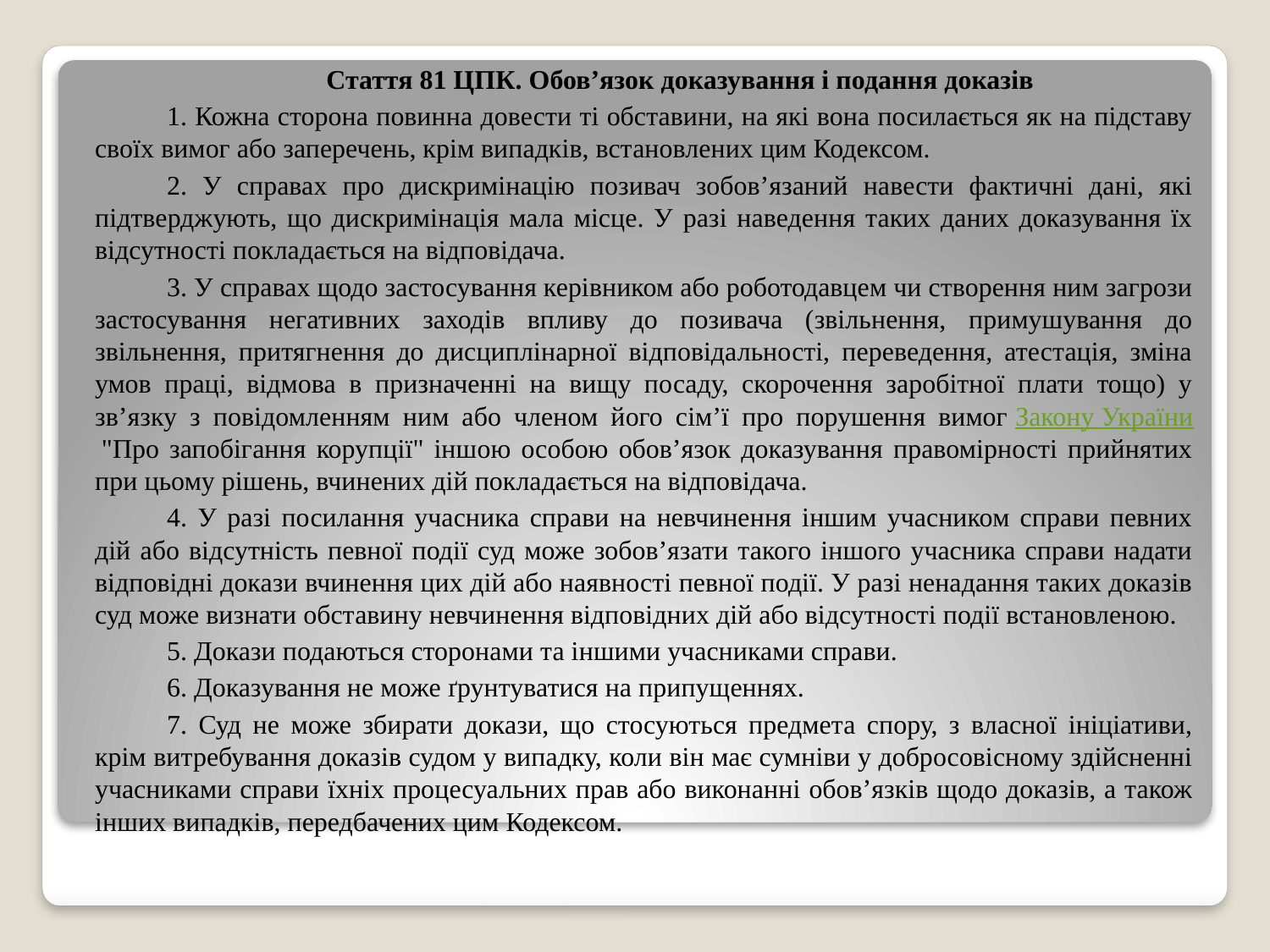

Стаття 81 ЦПК. Обов’язок доказування і подання доказів
1. Кожна сторона повинна довести ті обставини, на які вона посилається як на підставу своїх вимог або заперечень, крім випадків, встановлених цим Кодексом.
2. У справах про дискримінацію позивач зобов’язаний навести фактичні дані, які підтверджують, що дискримінація мала місце. У разі наведення таких даних доказування їх відсутності покладається на відповідача.
3. У справах щодо застосування керівником або роботодавцем чи створення ним загрози застосування негативних заходів впливу до позивача (звільнення, примушування до звільнення, притягнення до дисциплінарної відповідальності, переведення, атестація, зміна умов праці, відмова в призначенні на вищу посаду, скорочення заробітної плати тощо) у зв’язку з повідомленням ним або членом його сім’ї про порушення вимог Закону України "Про запобігання корупції" іншою особою обов’язок доказування правомірності прийнятих при цьому рішень, вчинених дій покладається на відповідача.
4. У разі посилання учасника справи на невчинення іншим учасником справи певних дій або відсутність певної події суд може зобов’язати такого іншого учасника справи надати відповідні докази вчинення цих дій або наявності певної події. У разі ненадання таких доказів суд може визнати обставину невчинення відповідних дій або відсутності події встановленою.
5. Докази подаються сторонами та іншими учасниками справи.
6. Доказування не може ґрунтуватися на припущеннях.
7. Суд не може збирати докази, що стосуються предмета спору, з власної ініціативи, крім витребування доказів судом у випадку, коли він має сумніви у добросовісному здійсненні учасниками справи їхніх процесуальних прав або виконанні обов’язків щодо доказів, а також інших випадків, передбачених цим Кодексом.